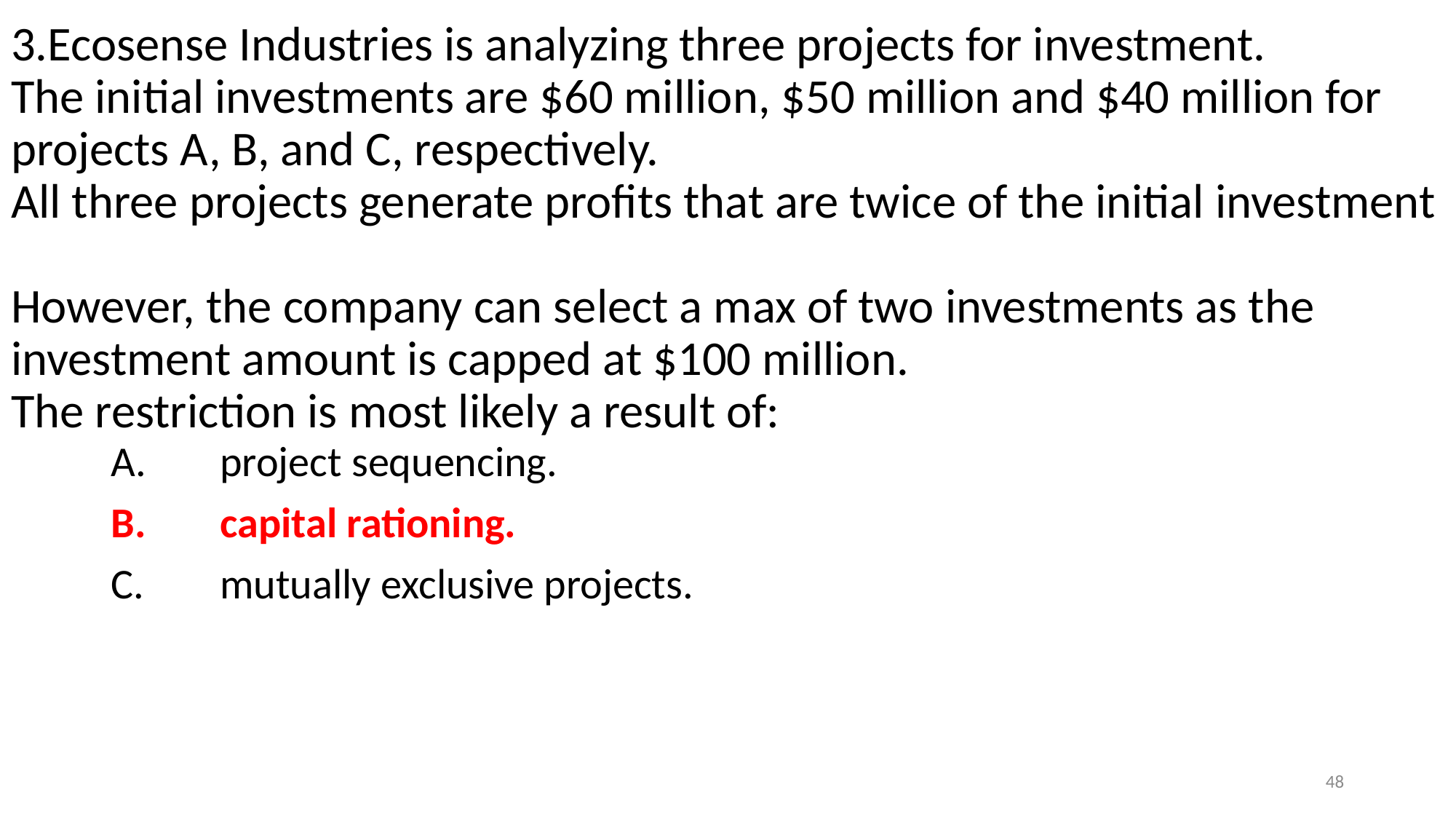

# 3.Ecosense Industries is analyzing three projects for investment. The initial investments are $60 million, $50 million and $40 million for projects A, B, and C, respectively. All three projects generate profits that are twice of the initial investment However, the company can select a max of two investments as the investment amount is capped at $100 million. The restriction is most likely a result of:
A.	project sequencing.
B.	capital rationing.
C.	mutually exclusive projects.
48